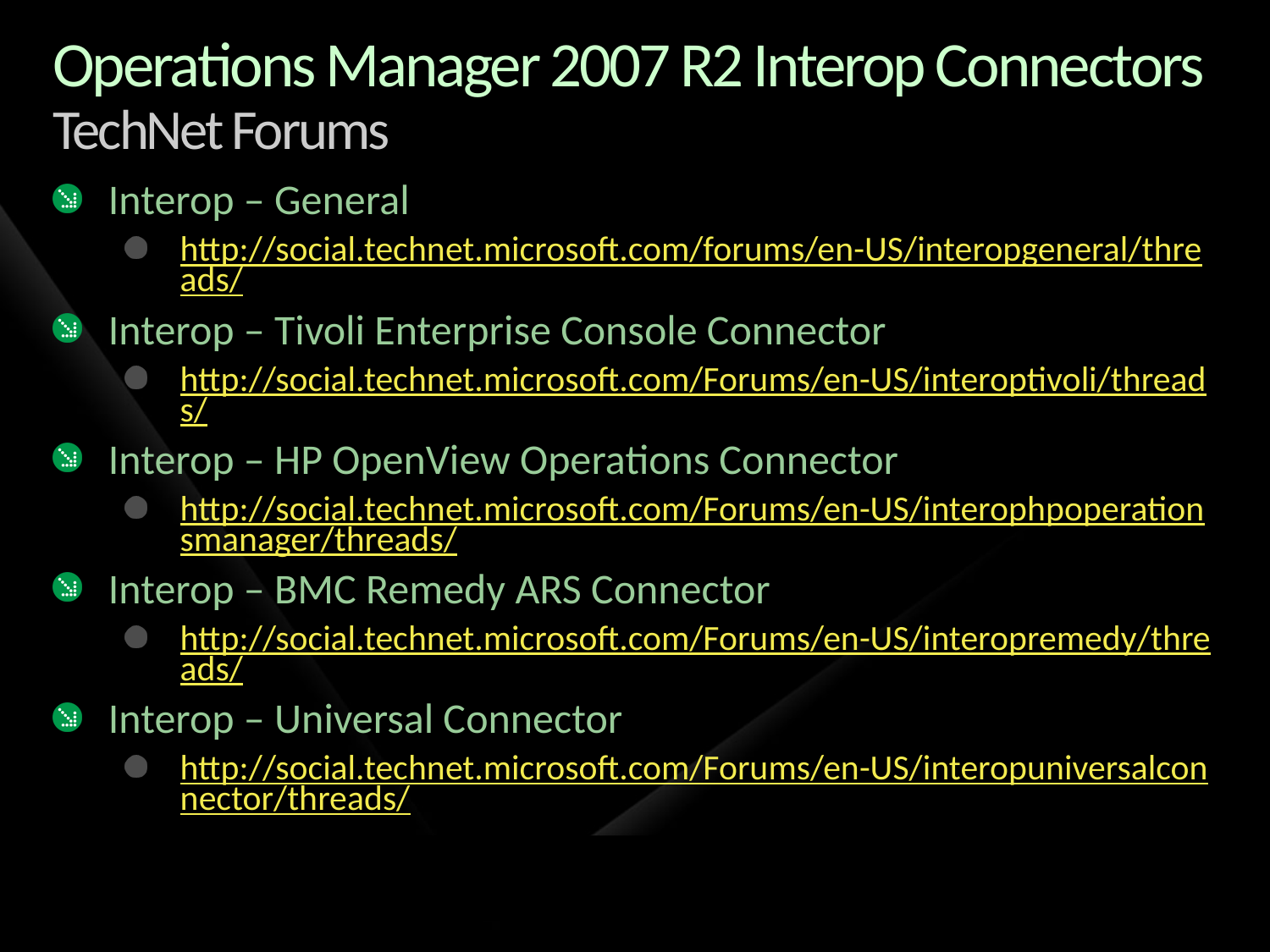

# Operations Manager 2007 R2 Interop Connectors TechNet Forums
Interop – General
http://social.technet.microsoft.com/forums/en-US/interopgeneral/threads/
Interop – Tivoli Enterprise Console Connector
http://social.technet.microsoft.com/Forums/en-US/interoptivoli/threads/
Interop – HP OpenView Operations Connector
http://social.technet.microsoft.com/Forums/en-US/interophpoperationsmanager/threads/
Interop – BMC Remedy ARS Connector
http://social.technet.microsoft.com/Forums/en-US/interopremedy/threads/
Interop – Universal Connector
http://social.technet.microsoft.com/Forums/en-US/interopuniversalconnector/threads/